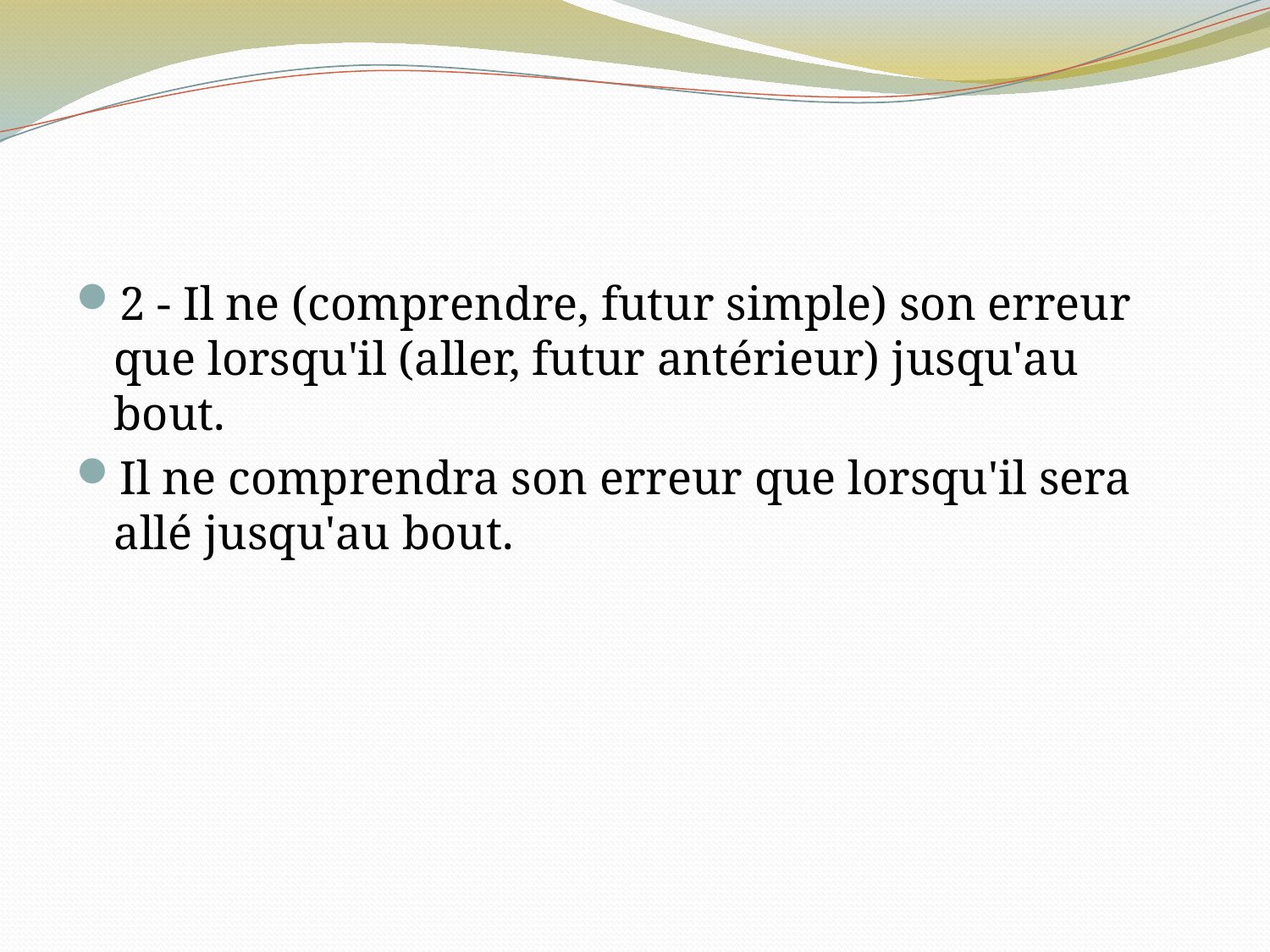

#
2 - Il ne (comprendre, futur simple) son erreur que lorsqu'il (aller, futur antérieur) jusqu'au bout.
Il ne comprendra son erreur que lorsqu'il sera allé jusqu'au bout.